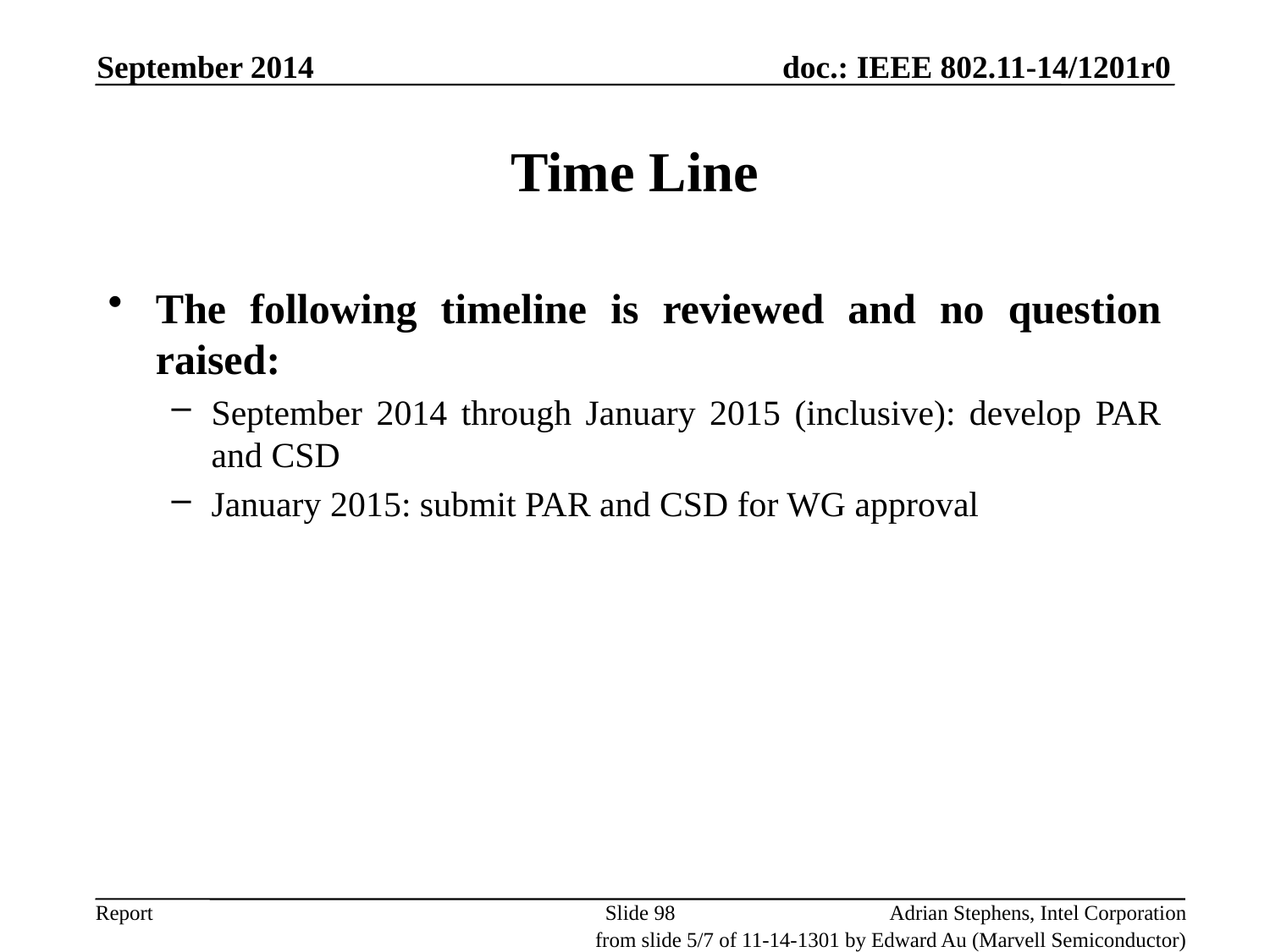

September 2014
# Time Line
The following timeline is reviewed and no question raised:
September 2014 through January 2015 (inclusive): develop PAR and CSD
January 2015: submit PAR and CSD for WG approval

Slide 98
Adrian Stephens, Intel Corporation
from slide 5/7 of 11-14-1301 by Edward Au (Marvell Semiconductor)